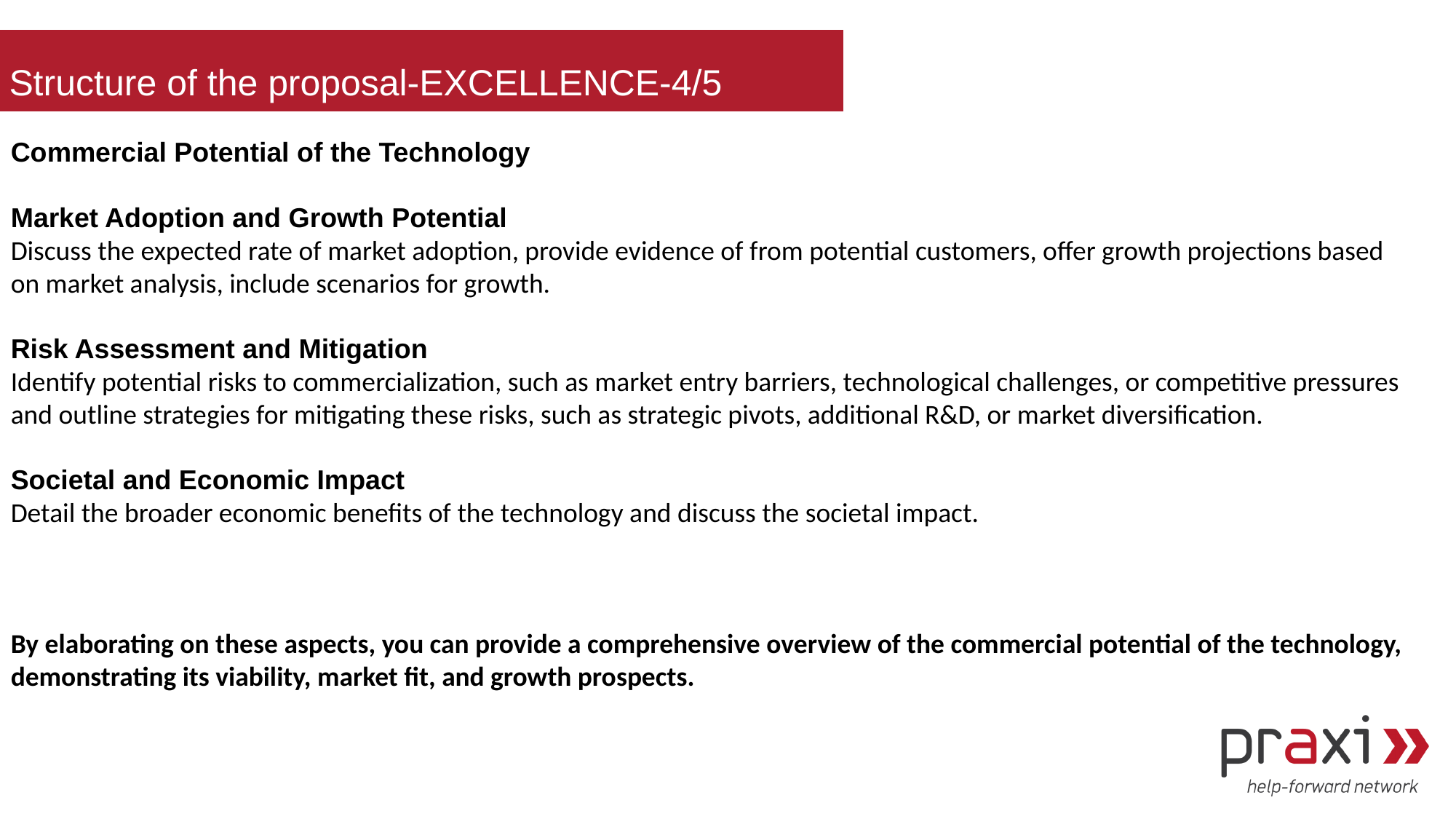

Structure of the proposal-EXCELLENCE-4/5
Commercial Potential of the Technology

Market Adoption and Growth Potential
Discuss the expected rate of market adoption, provide evidence of from potential customers, offer growth projections based on market analysis, include scenarios for growth.

Risk Assessment and Mitigation
Identify potential risks to commercialization, such as market entry barriers, technological challenges, or competitive pressures and outline strategies for mitigating these risks, such as strategic pivots, additional R&D, or market diversification.

Societal and Economic Impact
Detail the broader economic benefits of the technology and discuss the societal impact.

By elaborating on these aspects, you can provide a comprehensive overview of the commercial potential of the technology, demonstrating its viability, market fit, and growth prospects.